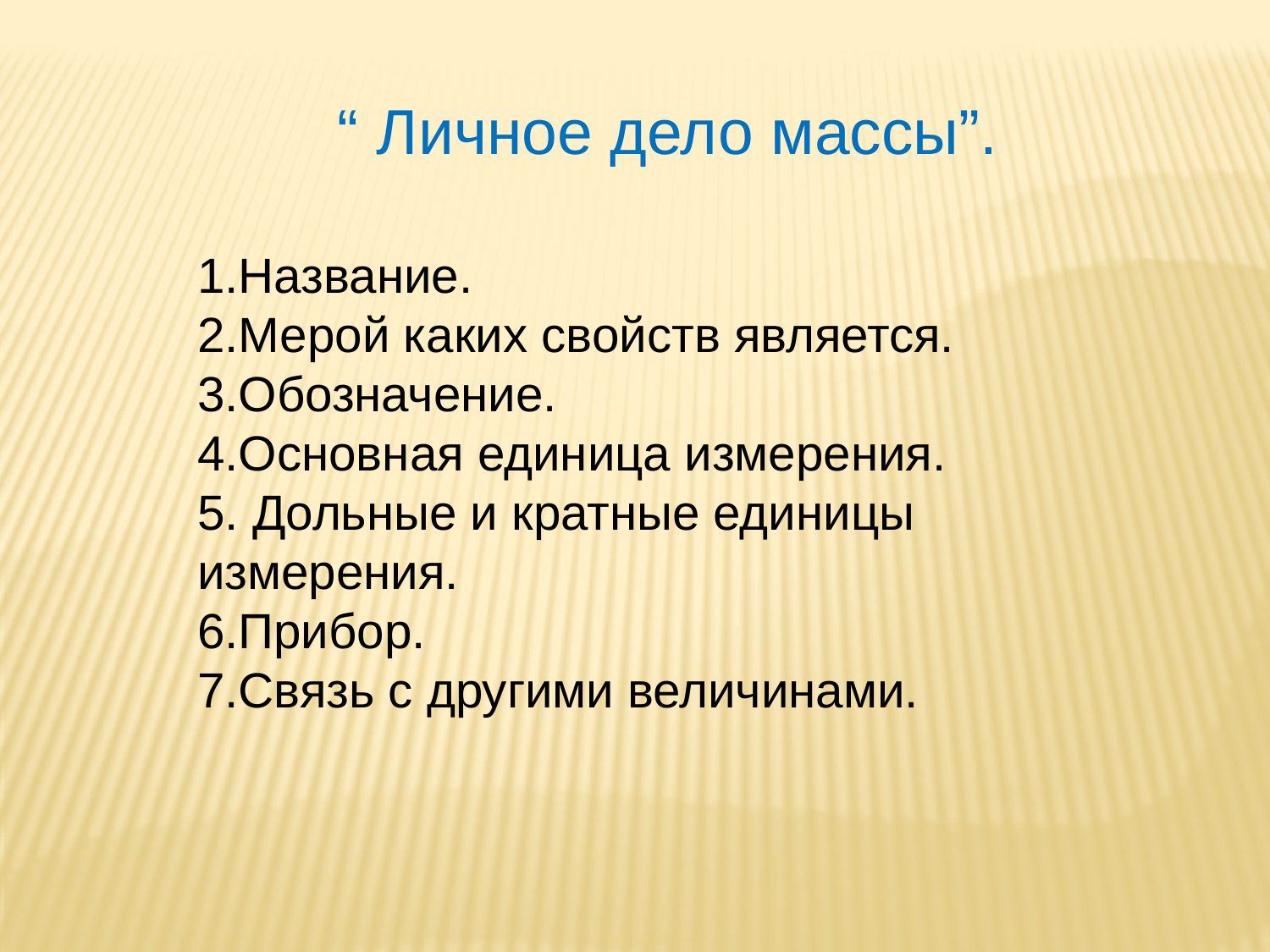

“ Личное дело массы”.

1.Название.
2.Мерой каких свойств является.
3.Обозначение.
4.Основная единица измерения.
5. Дольные и кратные единицы измерения.
6.Прибор.
7.Связь с другими величинами.